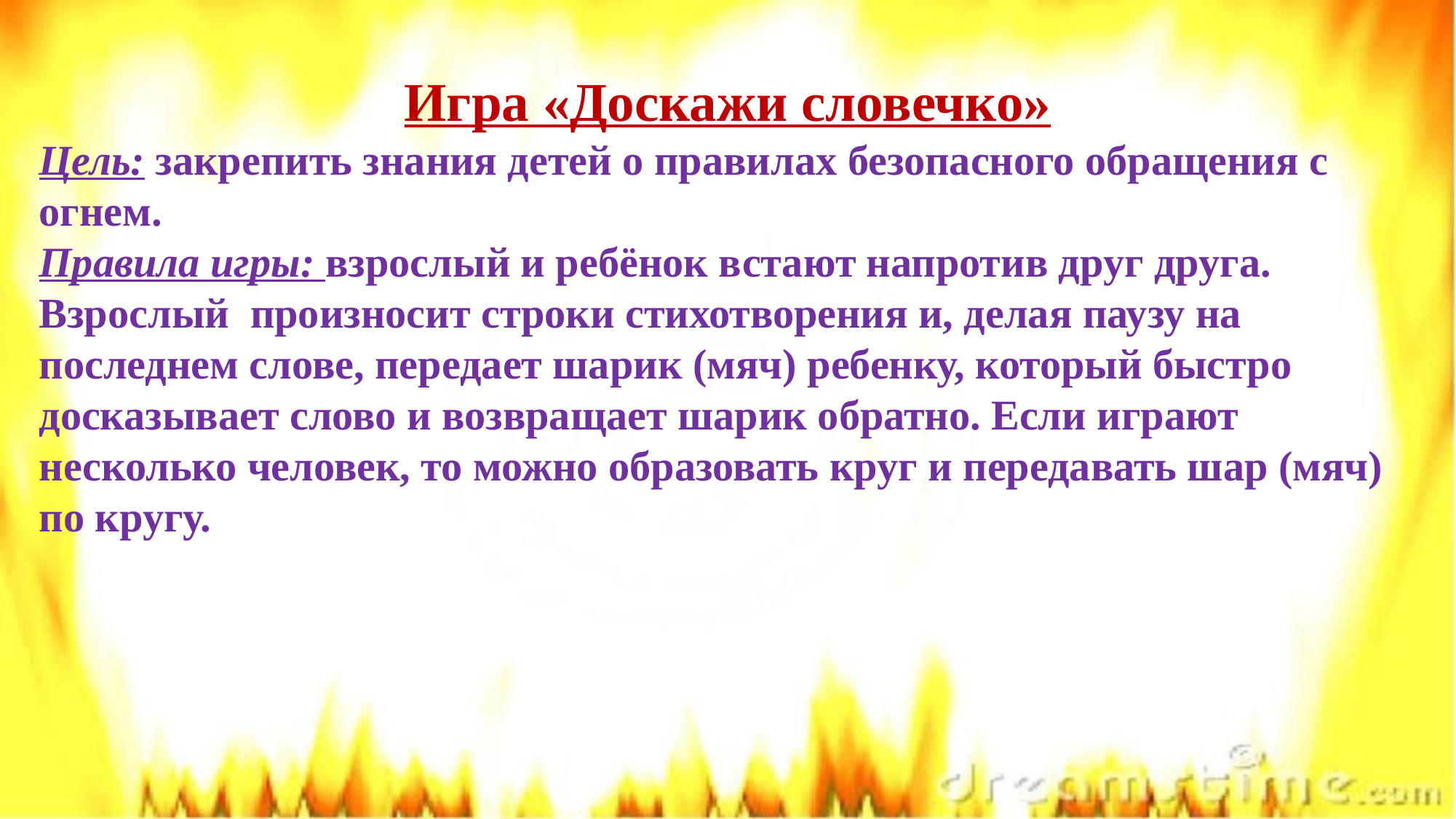

Игра «Доскажи словечко»
Цель: закрепить знания детей о правилах безопасного обращения с огнем.
Правила игры: взрослый и ребёнок встают напротив друг друга. Взрослый  произносит строки стихотворения и, делая паузу на последнем слове, передает шарик (мяч) ребенку, который быстро досказывает слово и возвращает шарик обратно. Если играют несколько человек, то можно образовать круг и передавать шар (мяч) по кругу.